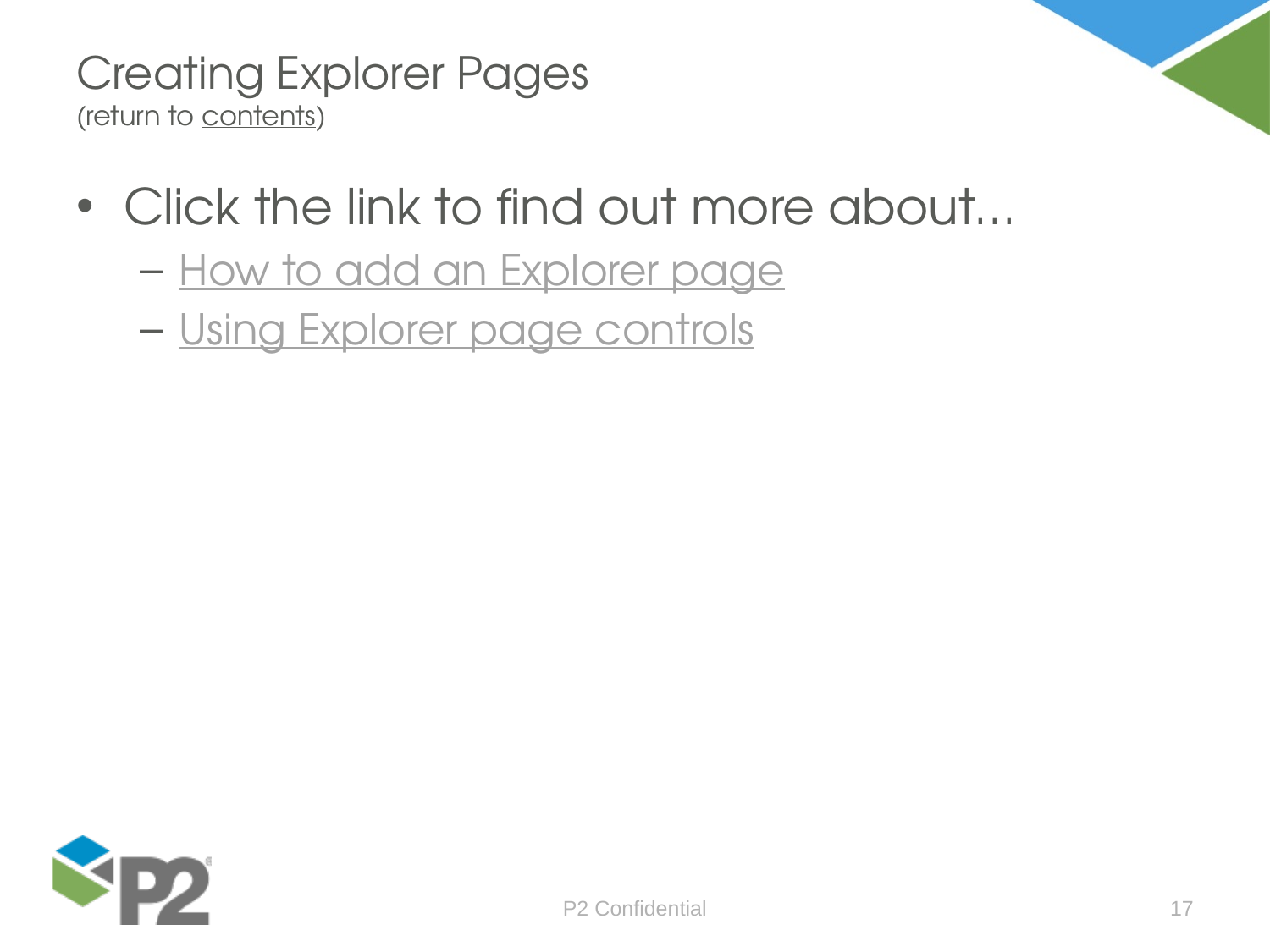

# Creating Explorer Pages (return to contents)
Click the link to find out more about…
How to add an Explorer page
Using Explorer page controls
P2 Confidential
17